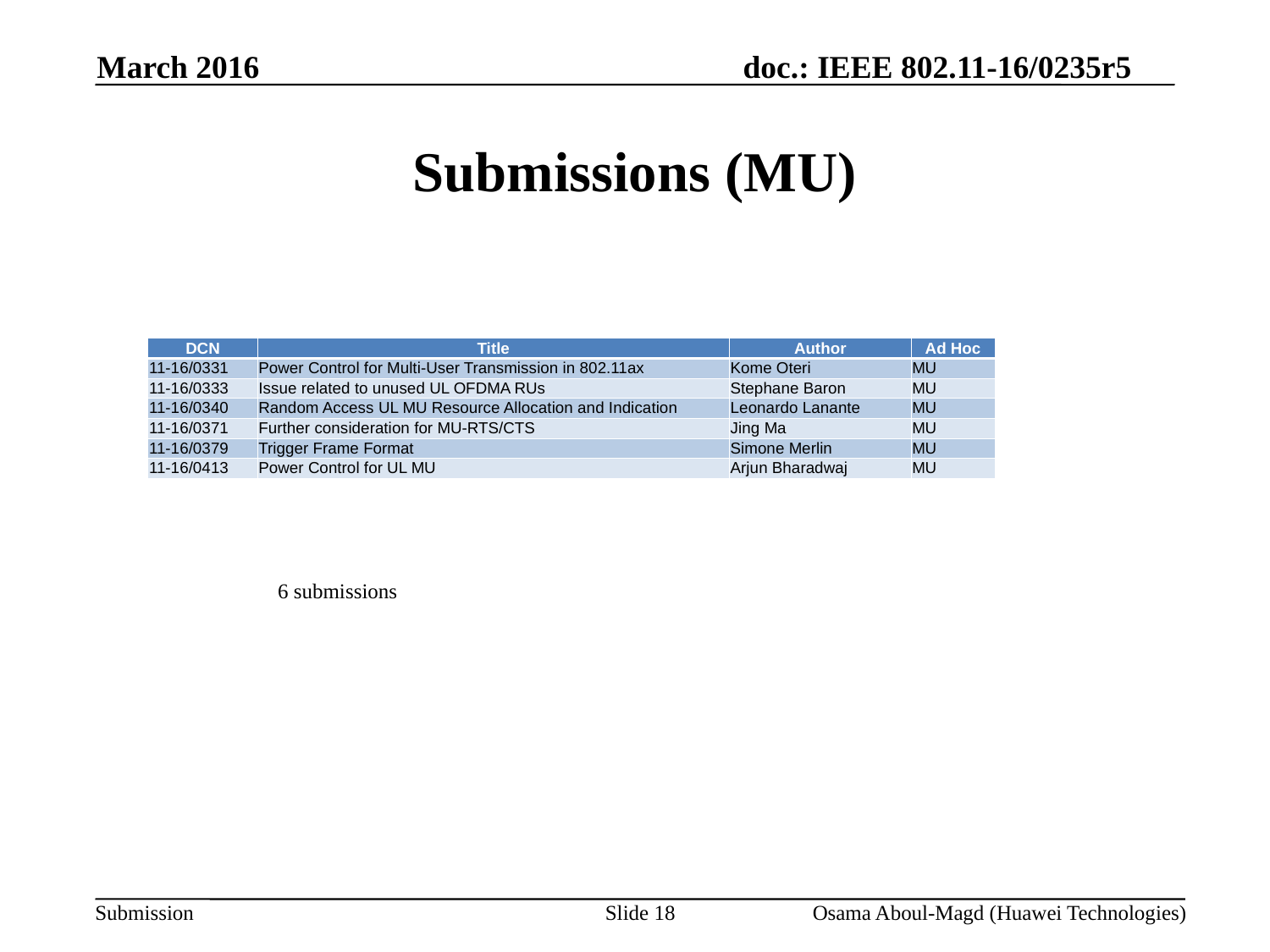

March 2016
# Submissions (MU)
| DCN | Title | Author | Ad Hoc |
| --- | --- | --- | --- |
| 11-16/0331 | Power Control for Multi-User Transmission in 802.11ax | Kome Oteri | MU |
| 11-16/0333 | Issue related to unused UL OFDMA RUs | Stephane Baron | MU |
| 11-16/0340 | Random Access UL MU Resource Allocation and Indication | Leonardo Lanante | MU |
| 11-16/0371 | Further consideration for MU-RTS/CTS | Jing Ma | MU |
| 11-16/0379 | Trigger Frame Format | Simone Merlin | MU |
| 11-16/0413 | Power Control for UL MU | Arjun Bharadwaj | MU |
6 submissions
Slide 18
Osama Aboul-Magd (Huawei Technologies)